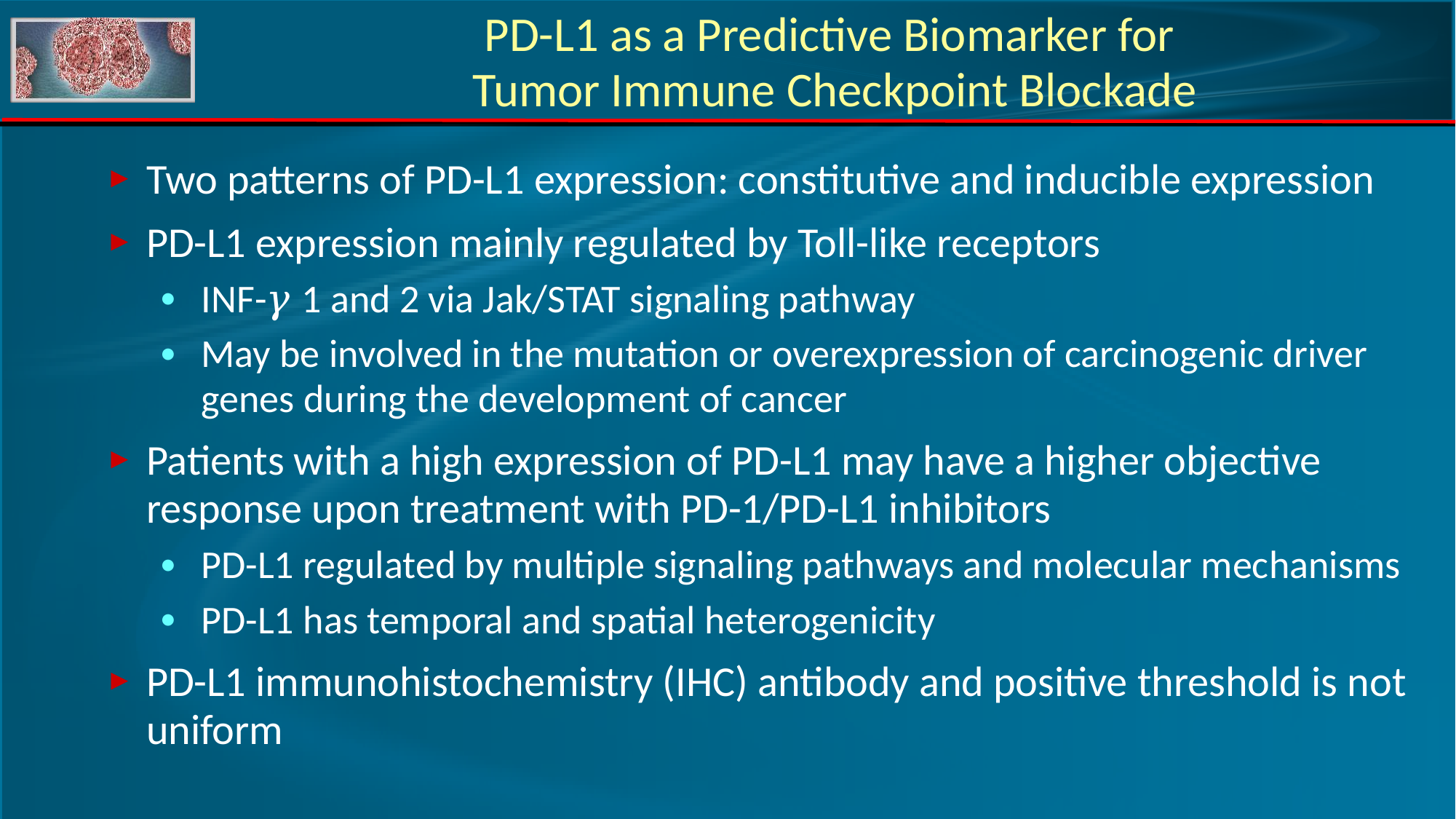

# PD-L1 as a Predictive Biomarker for Tumor Immune Checkpoint Blockade
Two patterns of PD-L1 expression: constitutive and inducible expression
PD-L1 expression mainly regulated by Toll-like receptors
INF-𝛾 1 and 2 via Jak/STAT signaling pathway
May be involved in the mutation or overexpression of carcinogenic driver genes during the development of cancer
Patients with a high expression of PD-L1 may have a higher objective response upon treatment with PD-1/PD-L1 inhibitors
PD-L1 regulated by multiple signaling pathways and molecular mechanisms
PD-L1 has temporal and spatial heterogenicity
PD-L1 immunohistochemistry (IHC) antibody and positive threshold is not uniform